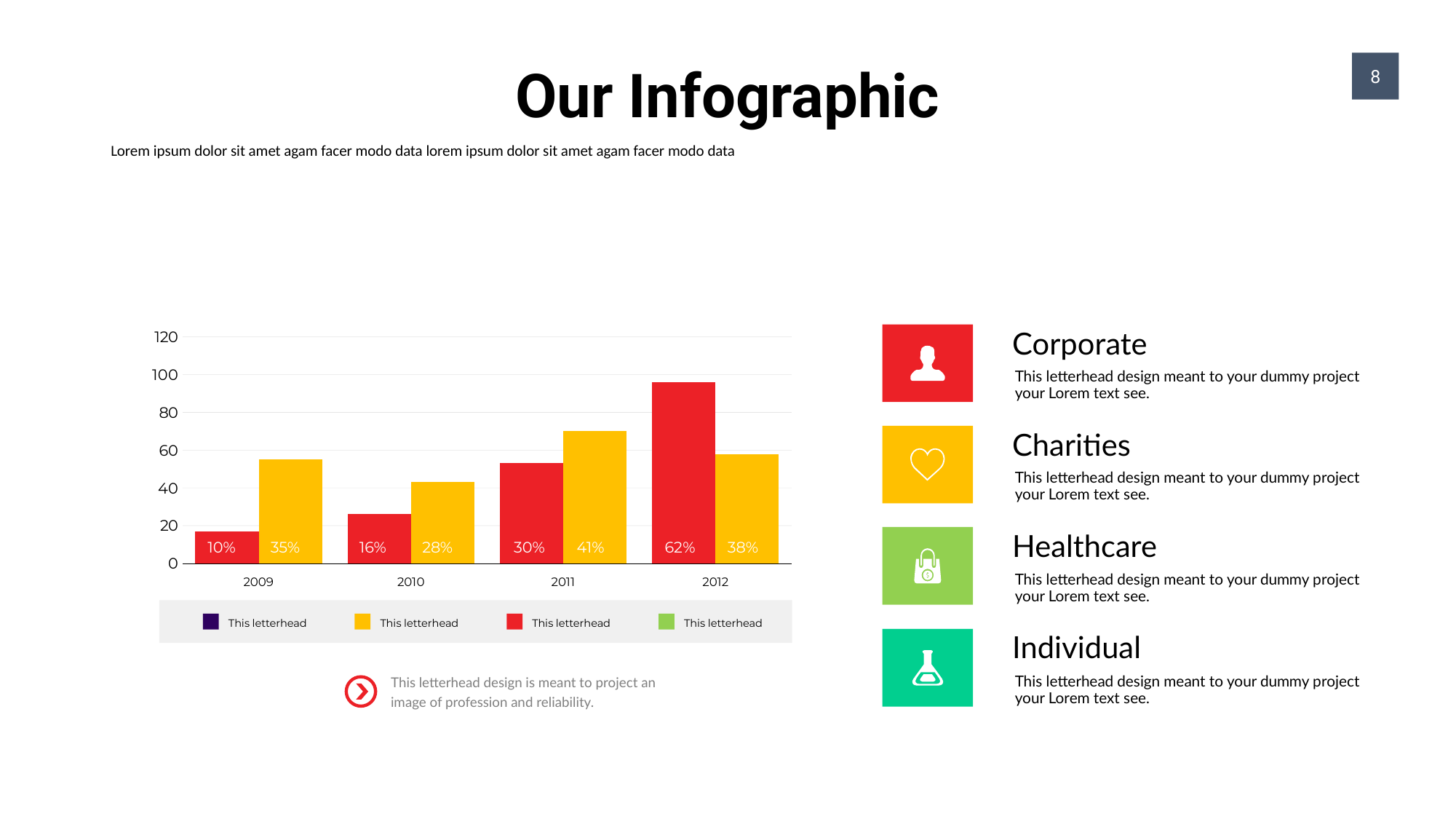

Our Infographic
8
Lorem ipsum dolor sit amet agam facer modo data lorem ipsum dolor sit amet agam facer modo data

### Chart

| Category | Region 1 | Region 2 |
|---|---|---|
| 2009 | 17.0 | 55.0 |
| 2010 | 26.0 | 43.0 |
| 2011 | 53.0 | 70.0 |
| 2012 | 96.0 | 58.0 |
10%
35%
16%
28%
30%
41%
62%
38%

This letterhead
This letterhead
This letterhead
This letterhead

This letterhead design is meant to project an image of profession and reliability.

Corporate

This letterhead design meant to your dummy project your Lorem text see.
Charities

This letterhead design meant to your dummy project your Lorem text see.
Healthcare

This letterhead design meant to your dummy project your Lorem text see.
Individual

This letterhead design meant to your dummy project your Lorem text see.